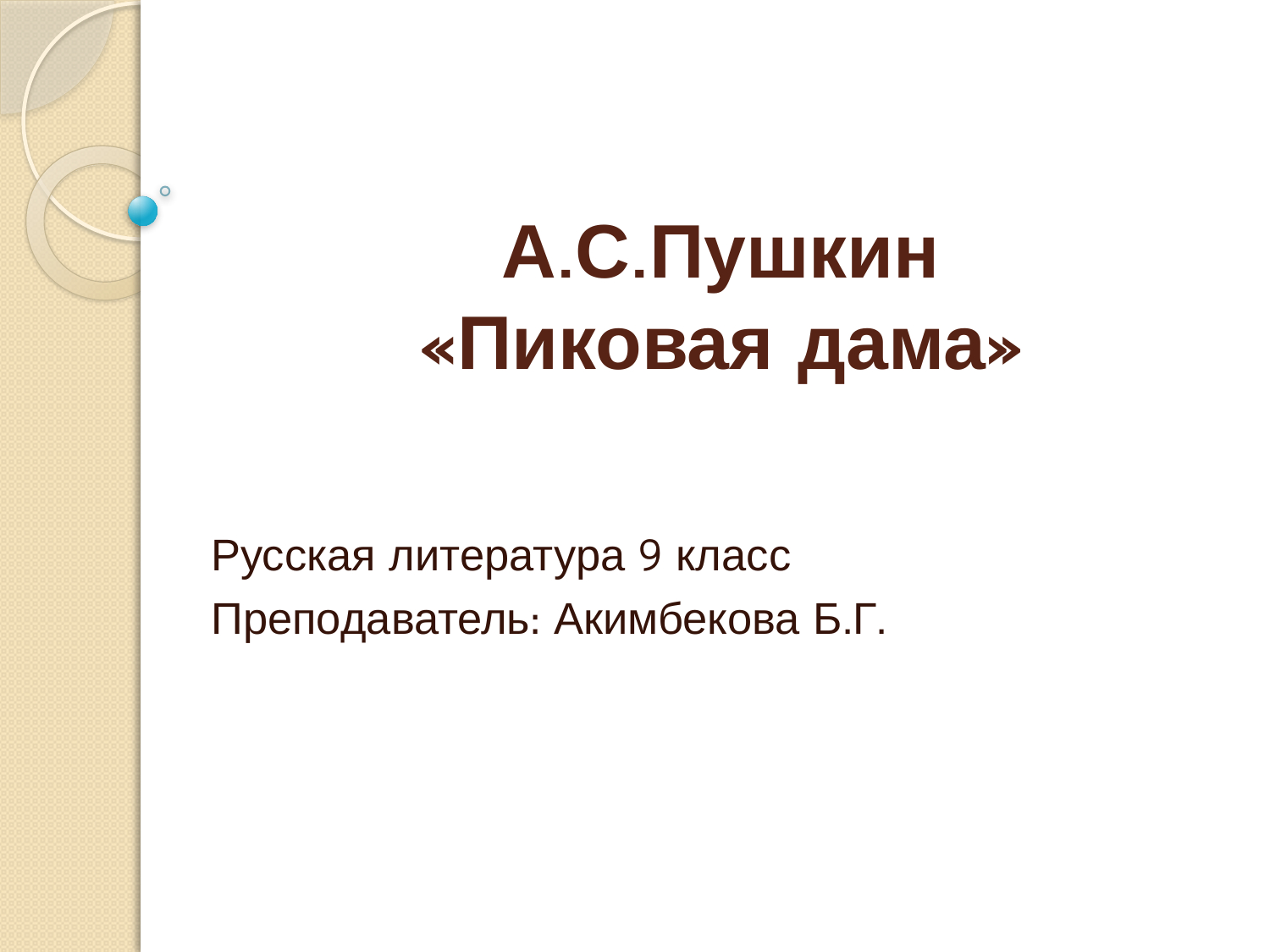

# А.С.Пушкин «Пиковая дама»
Русская литература 9 класс
Преподаватель: Акимбекова Б.Г.